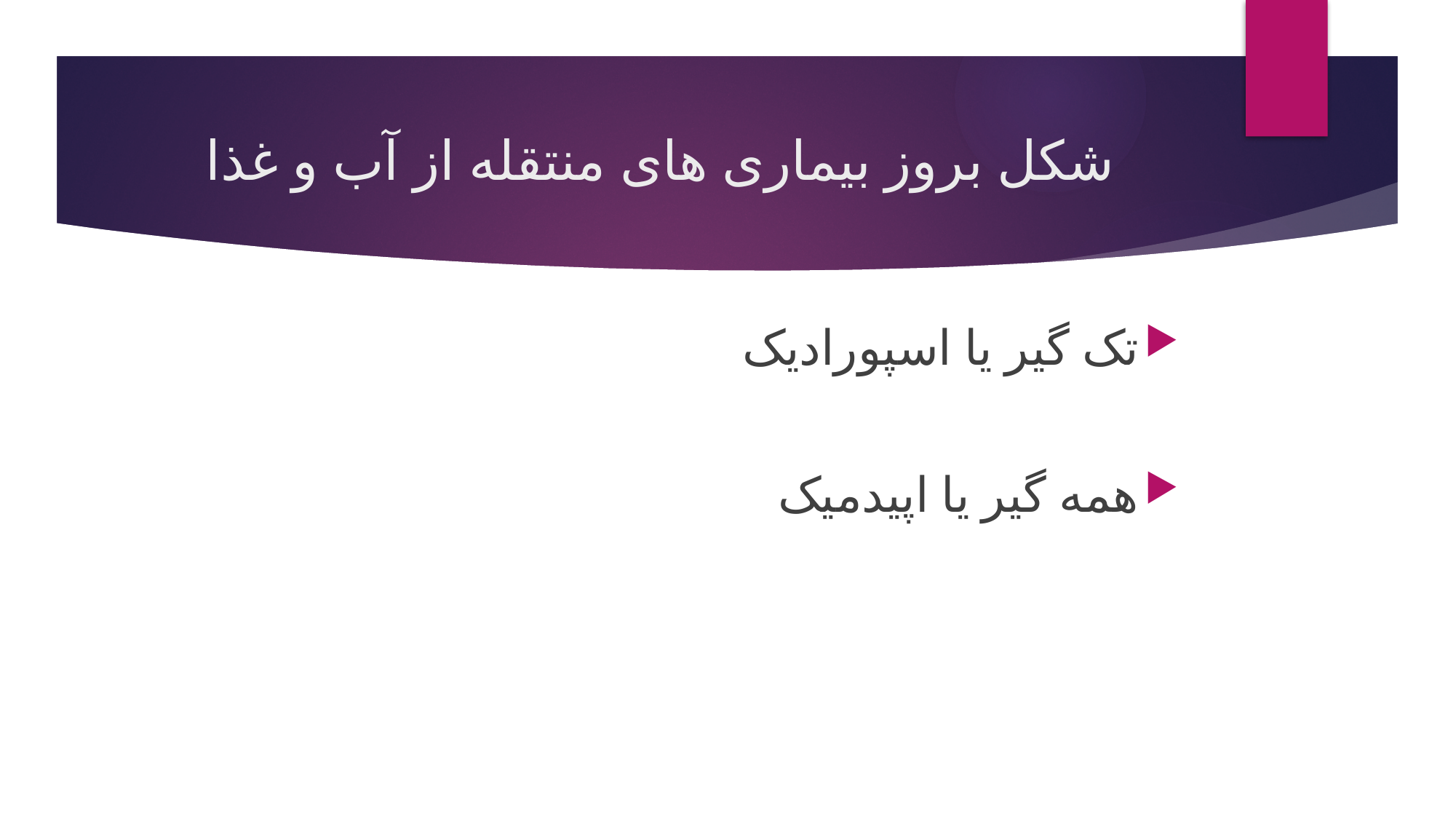

# شکل بروز بیماری های منتقله از آب و غذا
تک گیر یا اسپورادیک

همه گیر یا اپیدمیک